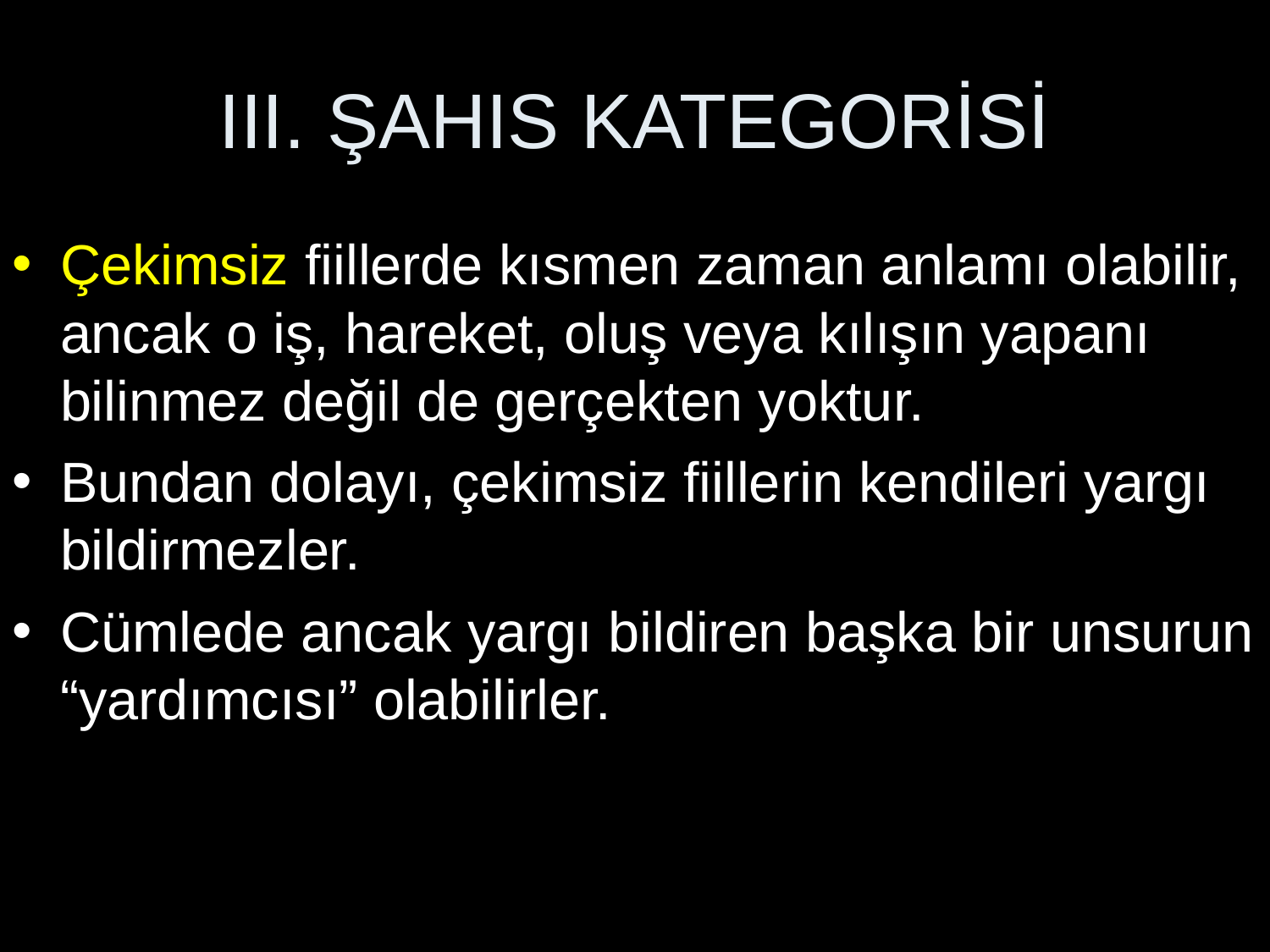

# III. ŞAHIS KATEGORİSİ
Çekimsiz fiillerde kısmen zaman anlamı olabilir, ancak o iş, hareket, oluş veya kılışın yapanı bilinmez değil de gerçekten yoktur.
Bundan dolayı, çekimsiz fiillerin kendileri yargı bildirmezler.
Cümlede ancak yargı bildiren başka bir unsurun “yardımcısı” olabilirler.